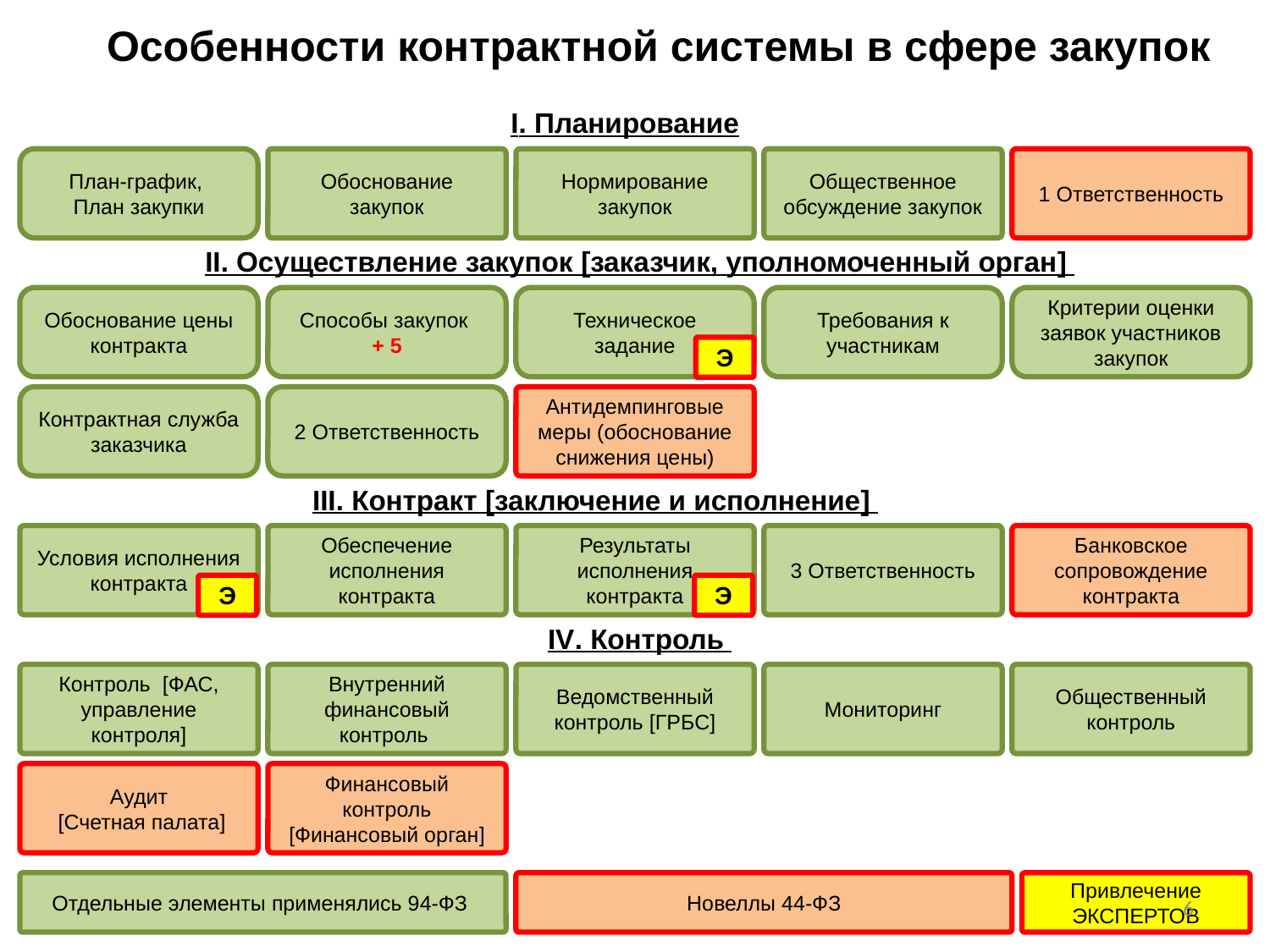

Особенности контрактной системы в сфере закупок
I. Планирование
План-график,
План закупки
Обоснование закупок
Нормирование закупок
Общественное обсуждение закупок
1 Ответственность
II. Осуществление закупок [заказчик, уполномоченный орган]
Обоснование цены контракта
Способы закупок
+ 5
Техническое задание
Требования к участникам
Критерии оценки заявок участников закупок
Э
Контрактная служба заказчика
2 Ответственность
Антидемпинговые меры (обоснование снижения цены)
III. Контракт [заключение и исполнение]
Условия исполнения контракта
Обеспечение исполнения контракта
Результаты исполнения контракта
3 Ответственность
Банковское сопровождение контракта
Э
Э
IV. Контроль
Контроль  [ФАС, управление контроля]
Внутренний финансовый контроль
Ведомственный контроль [ГРБС]
Мониторинг
Общественный контроль
Аудит
 [Счетная палата]
Финансовый контроль [Финансовый орган]
Отдельные элементы применялись 94-ФЗ
Новеллы 44-ФЗ
Привлечение ЭКСПЕРТОВ
6